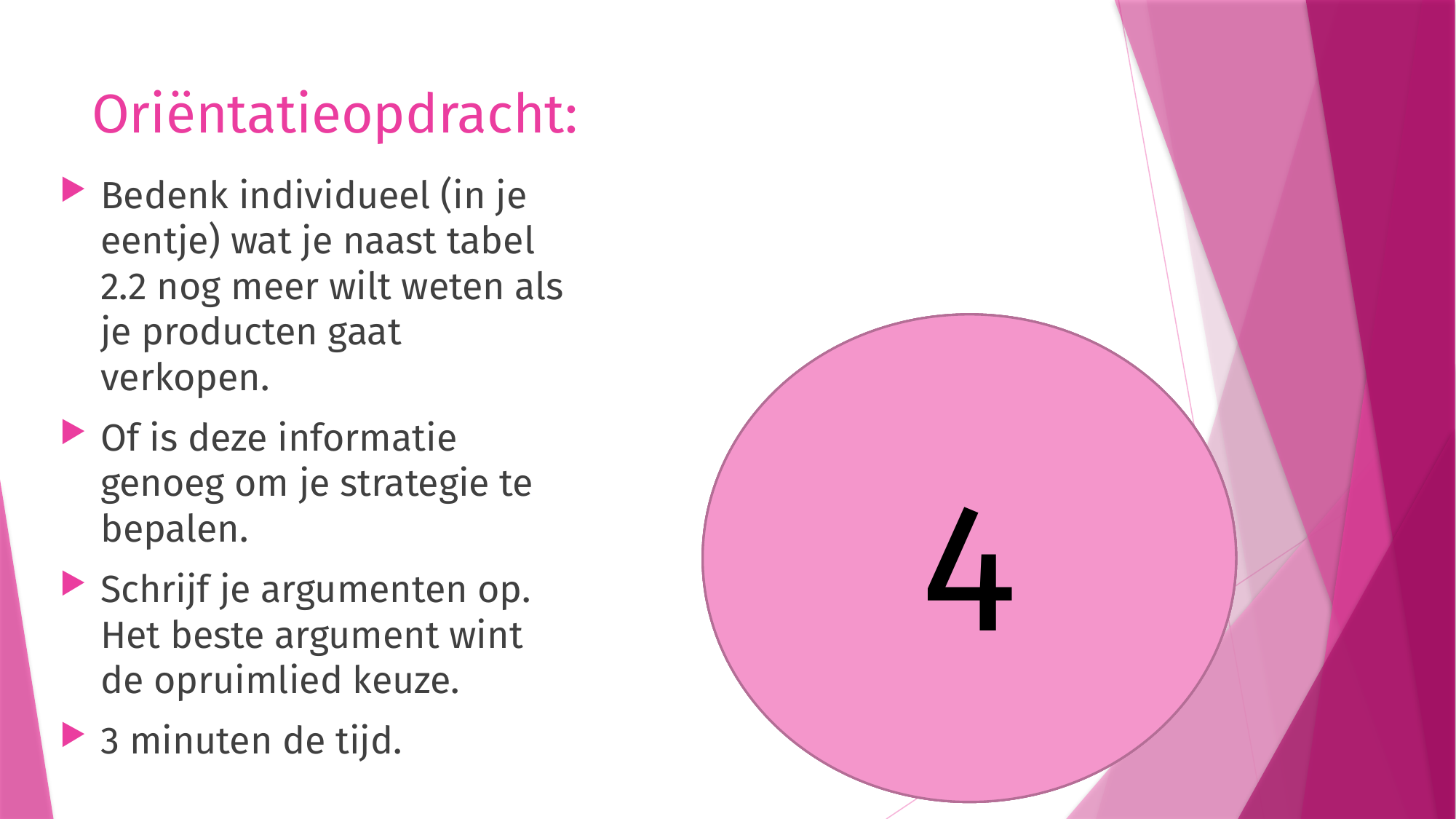

# Oriëntatieopdracht:
Bedenk individueel (in je eentje) wat je naast tabel 2.2 nog meer wilt weten als je producten gaat verkopen.
Of is deze informatie genoeg om je strategie te bepalen.
Schrijf je argumenten op. Het beste argument wint de opruimlied keuze.
3 minuten de tijd.
4
3
1
2